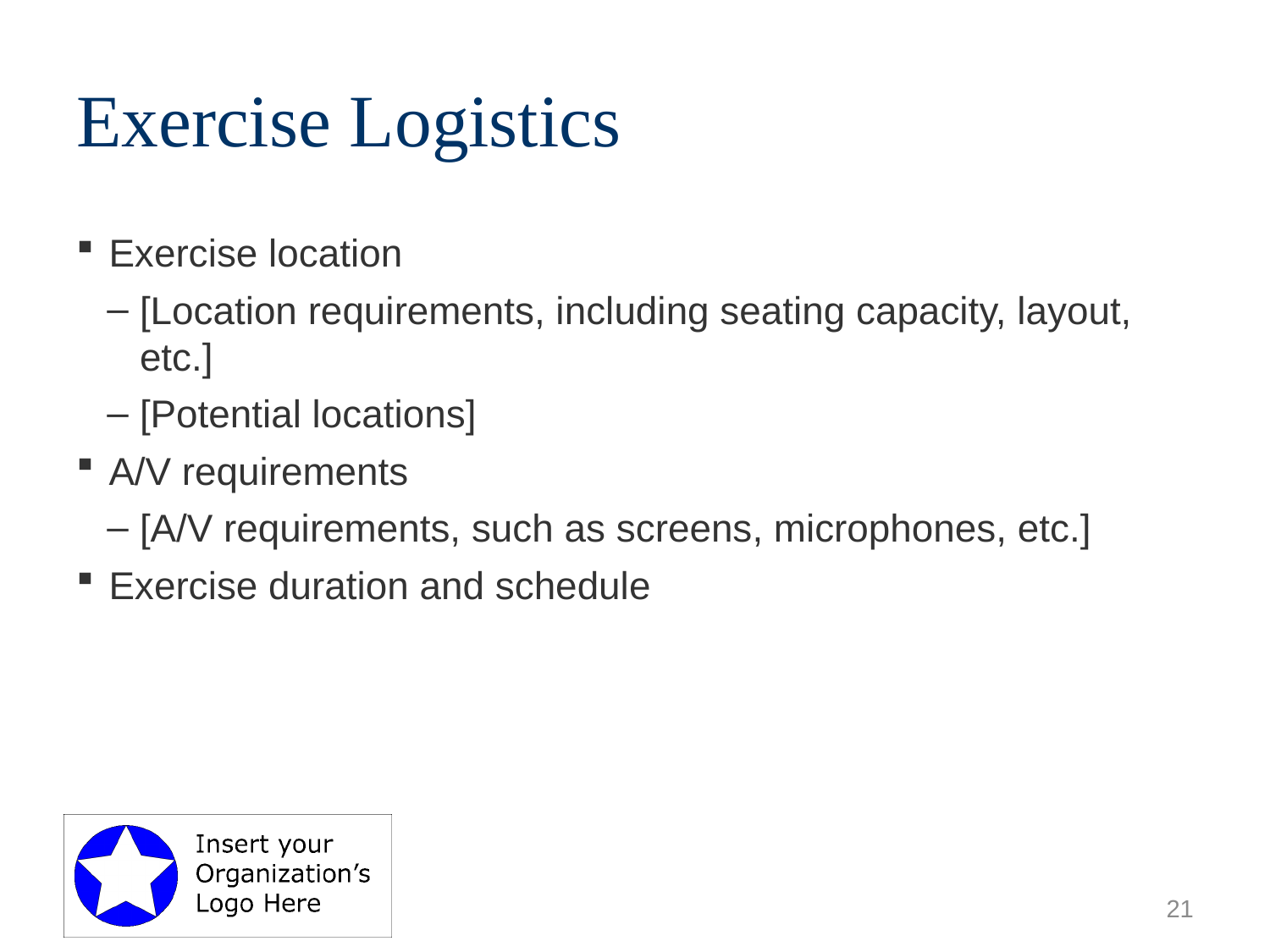

# Exercise Logistics
Exercise location
[Location requirements, including seating capacity, layout, etc.]
[Potential locations]
A/V requirements
[A/V requirements, such as screens, microphones, etc.]
Exercise duration and schedule
21